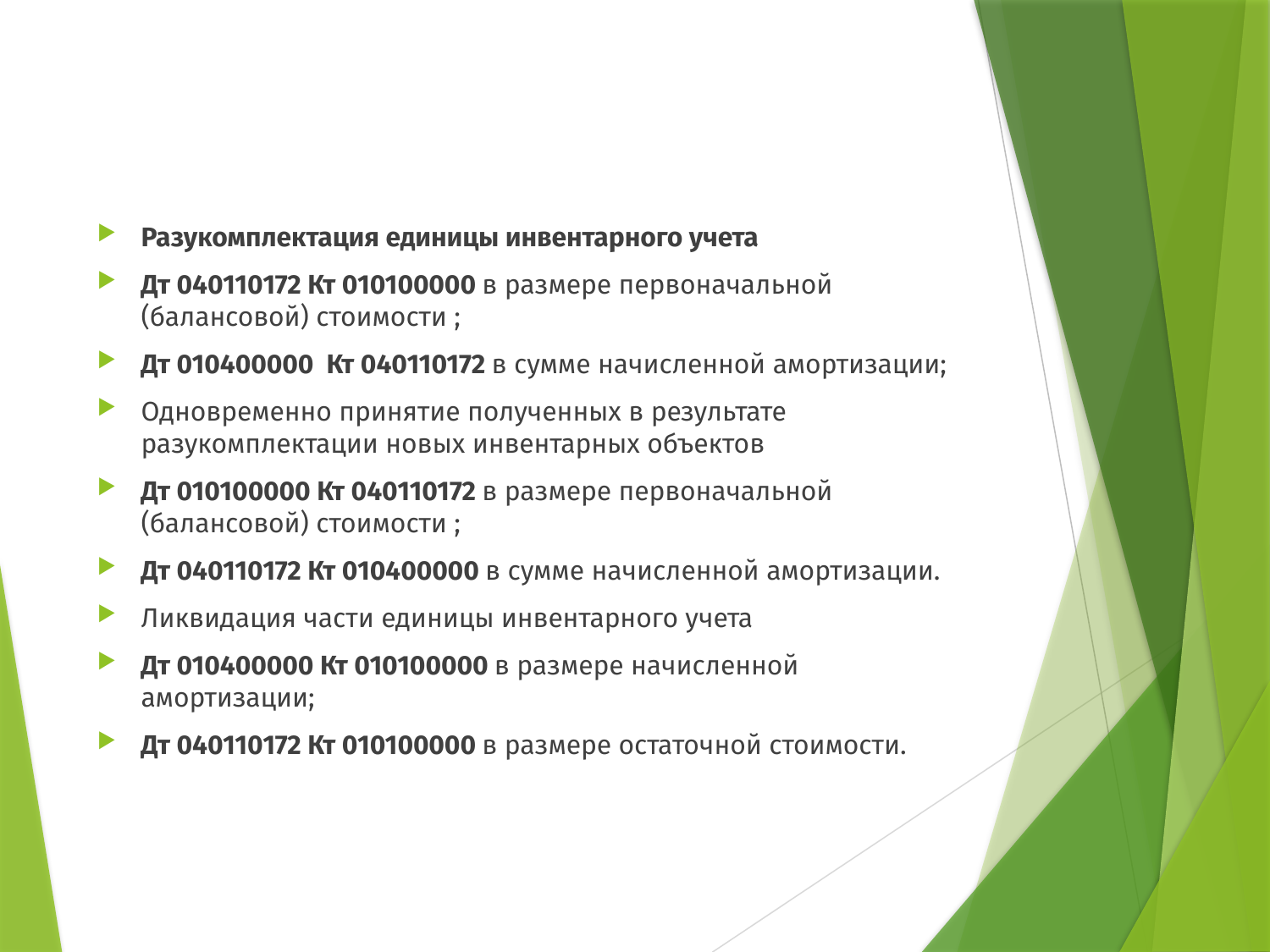

#

Разукомплектация единицы инвентарного учета
Дт 040110172 Кт 010100000 в размере первоначальной (балансовой) стоимости ;
Дт 010400000  Кт 040110172 в сумме начисленной амортизации;
Одновременно принятие полученных в результате разукомплектации новых инвентарных объектов
Дт 010100000 Кт 040110172 в размере первоначальной (балансовой) стоимости ;
Дт 040110172 Кт 010400000 в сумме начисленной амортизации.
Ликвидация части единицы инвентарного учета
Дт 010400000 Кт 010100000 в размере начисленной амортизации;
Дт 040110172 Кт 010100000 в размере остаточной стоимости.